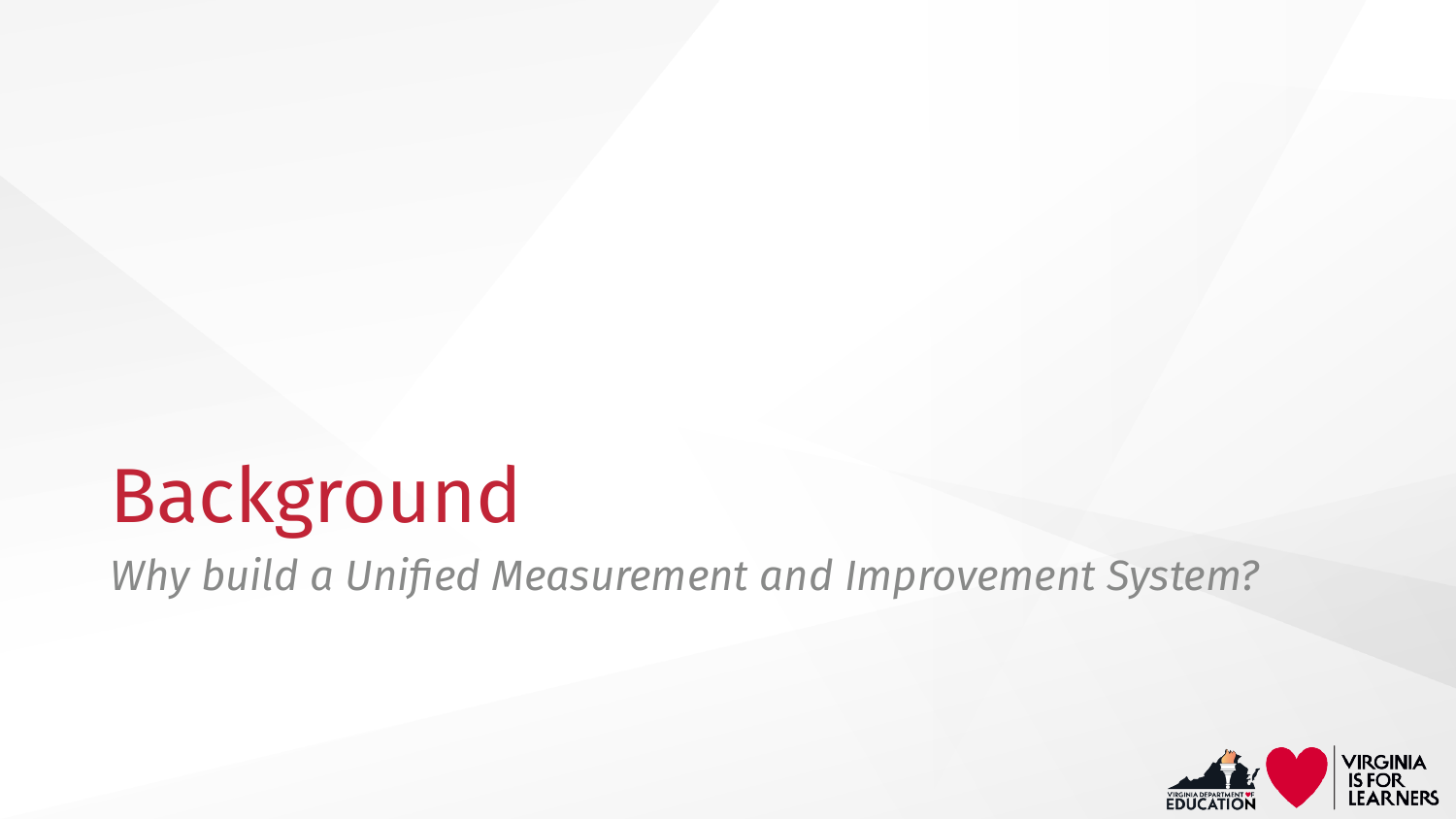

# Background
Why build a Unified Measurement and Improvement System?